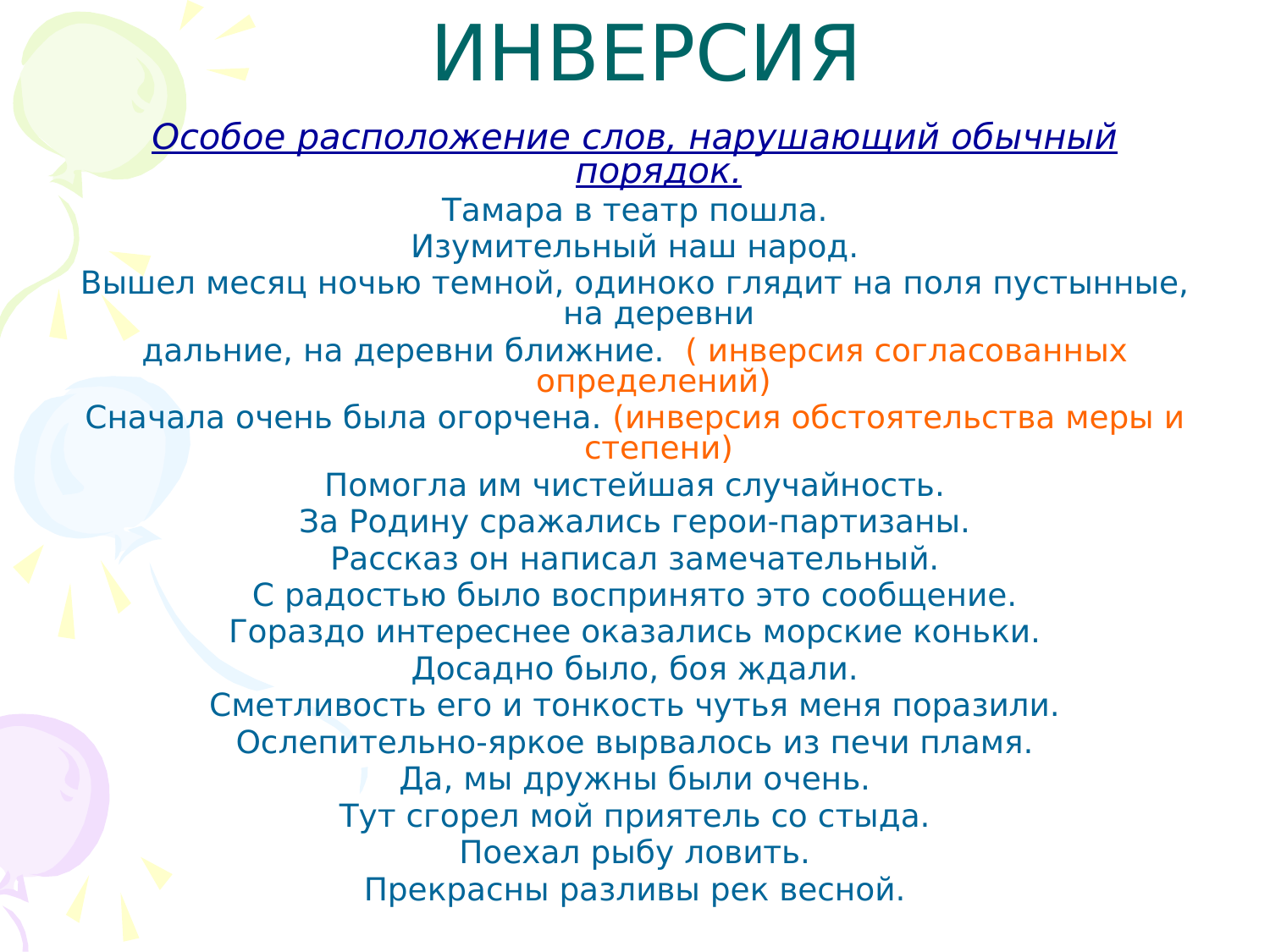

# ИНВЕРСИЯ
Особое расположение слов, нарушающий обычный порядок.
Тамара в театр пошла.
Изумительный наш народ.
Вышел месяц ночью темной, одиноко глядит на поля пустынные, на деревни
дальние, на деревни ближние.  ( инверсия согласованных определений)
Сначала очень была огорчена. (инверсия обстоятельства меры и степени)
Помогла им чистейшая случайность.
За Родину сражались герои-партизаны.
Рассказ он написал замечательный.
С радостью было воспринято это сообщение.
Гораздо интереснее оказались морские коньки.
Досадно было, боя ждали.
Сметливость его и тонкость чутья меня поразили.
Ослепительно-яркое вырвалось из печи пламя.
Да, мы дружны были очень.
Тут сгорел мой приятель со стыда.
Поехал рыбу ловить.
Прекрасны разливы рек весной.